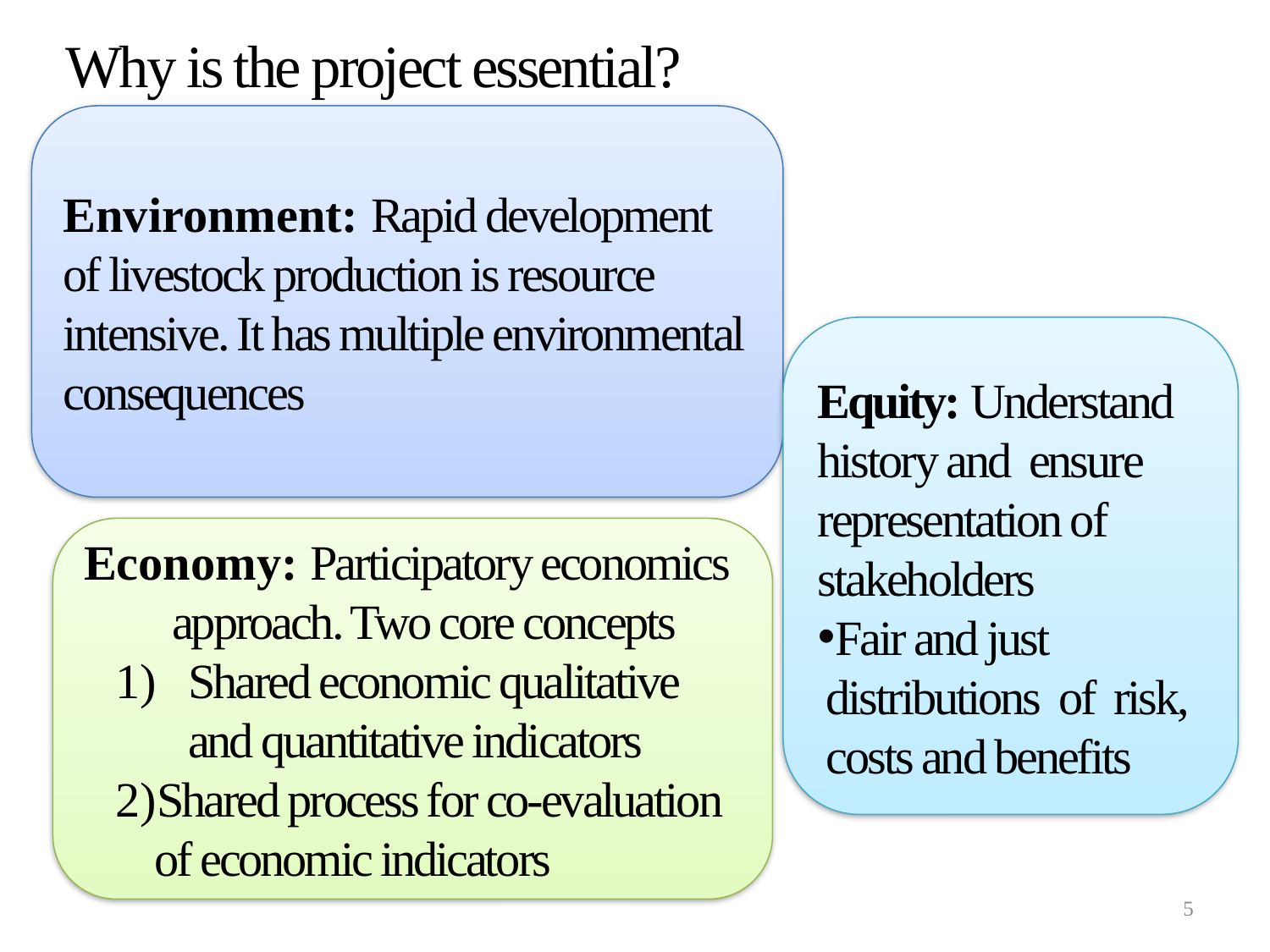

# Why is the project essential?

Environment: Rapid development of livestock production is resource intensive. It has multiple environmental consequences

Equity: Understand history and  ensure representation of stakeholders
Fair and just distributions  of  risk, costs and benefits
Economy: Participatory economics approach. Two core concepts
Shared economic qualitative and quantitative indicators
Shared process for co-evaluation of economic indicators
5